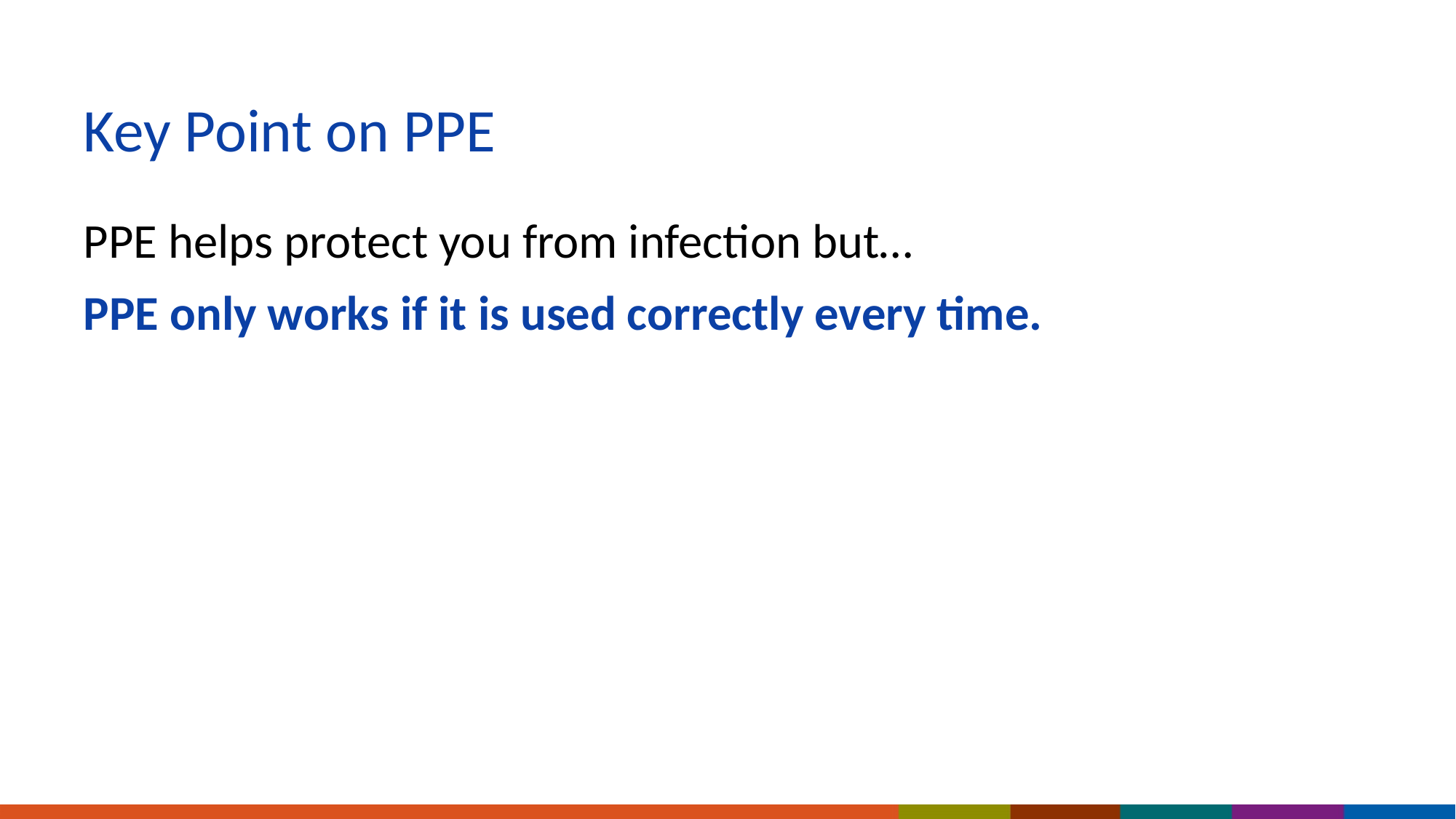

# Key Point on PPE (Reminder)
PPE helps protect you from infection but…
PPE only works if it is used correctly every time.